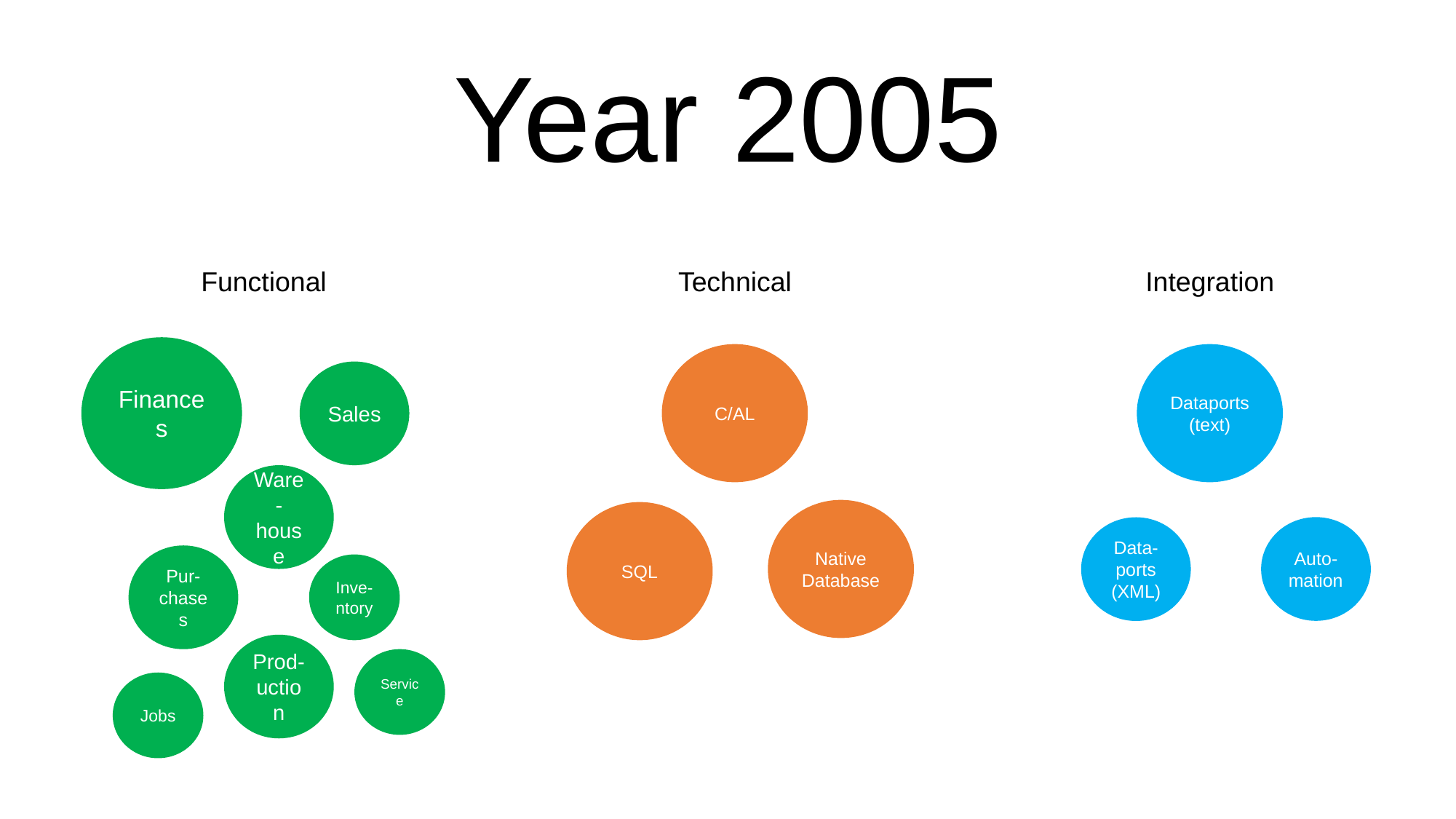

# Year 2005
Functional
Technical
Integration
Finances
C/AL
Dataports (text)
Sales
Ware-house
Native Database
SQL
Auto-mation
Data-ports (XML)
Pur-chases
Inve-ntory
Prod-uction
Service
Jobs